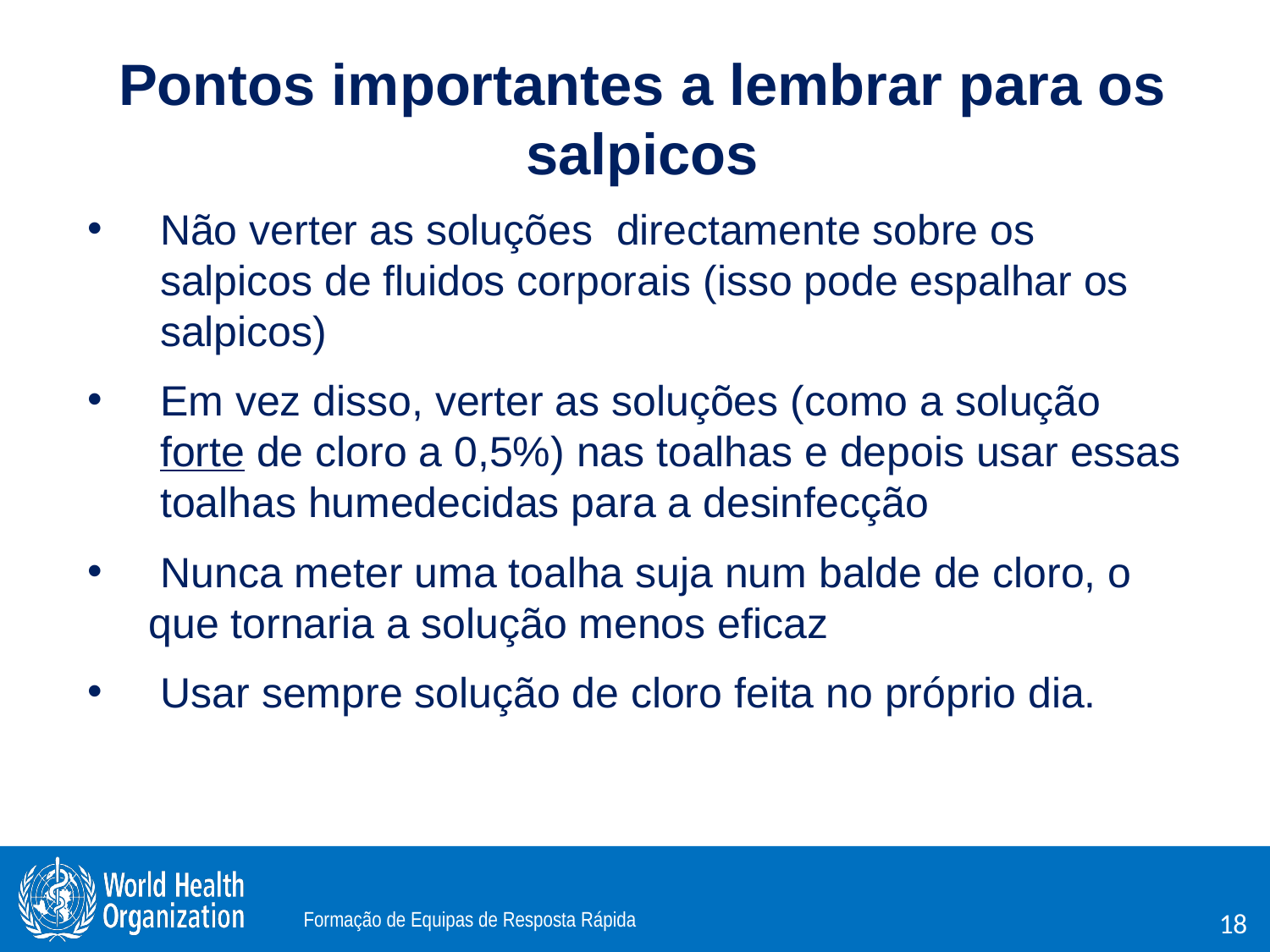

Pontos importantes a lembrar para os salpicos
Não verter as soluções  directamente sobre os salpicos de fluidos corporais (isso pode espalhar os salpicos)
Em vez disso, verter as soluções (como a solução forte de cloro a 0,5%) nas toalhas e depois usar essas toalhas humedecidas para a desinfecção
 Nunca meter uma toalha suja num balde de cloro, o que tornaria a solução menos eficaz
 Usar sempre solução de cloro feita no próprio dia.